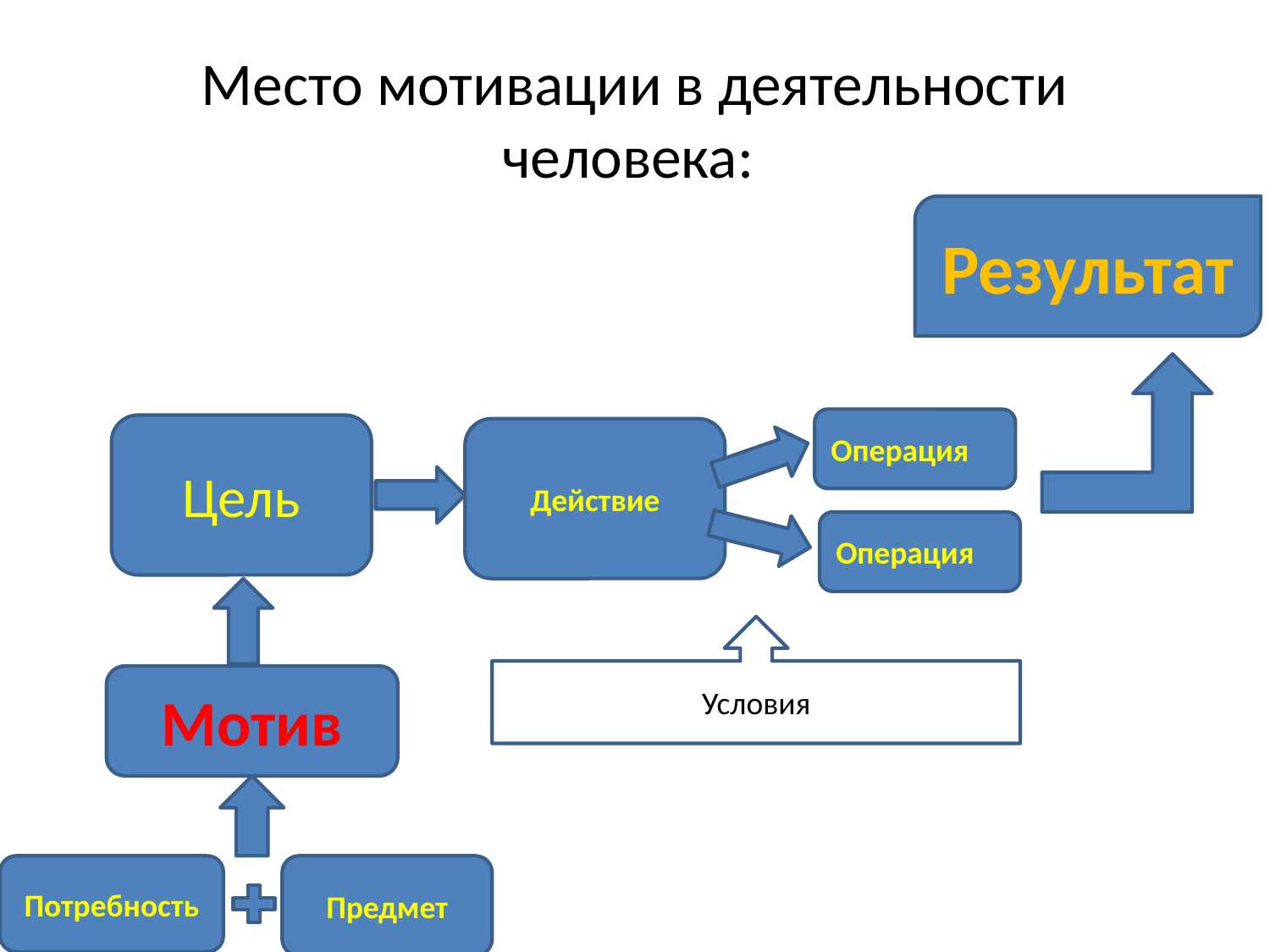

# Место мотивации в деятельности человека:
Результат

Операция
Цель
Действие

Операция

Условия
Мотив

Потребность
Предмет